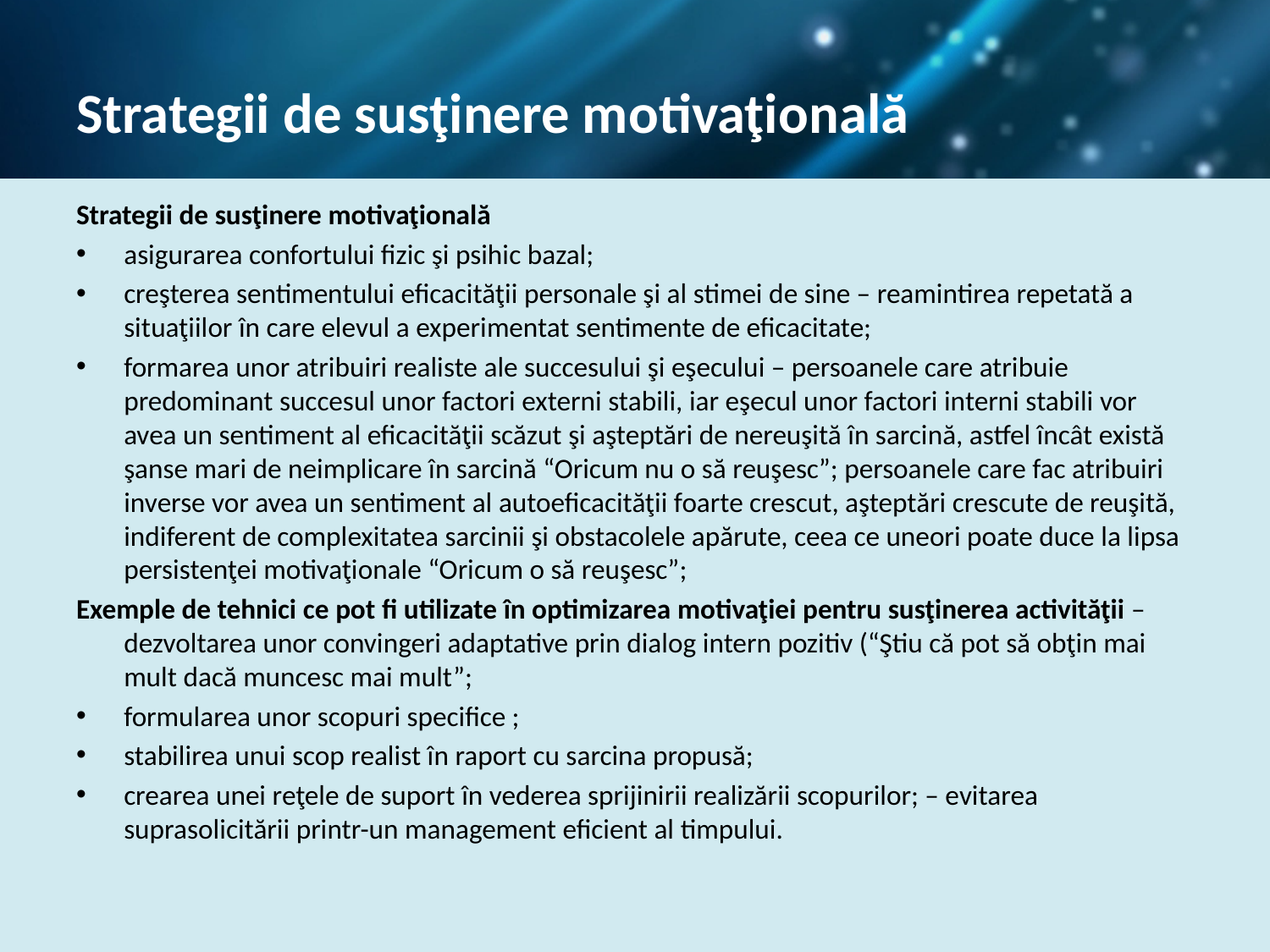

# Strategii de susţinere motivaţională
Strategii de susţinere motivaţională
asigurarea confortului fizic şi psihic bazal;
creşterea sentimentului eficacităţii personale şi al stimei de sine – reamintirea repetată a situaţiilor în care elevul a experimentat sentimente de eficacitate;
formarea unor atribuiri realiste ale succesului şi eşecului – persoanele care atribuie predominant succesul unor factori externi stabili, iar eşecul unor factori interni stabili vor avea un sentiment al eficacităţii scăzut şi aşteptări de nereuşită în sarcină, astfel încât există şanse mari de neimplicare în sarcină “Oricum nu o să reuşesc”; persoanele care fac atribuiri inverse vor avea un sentiment al autoeficacităţii foarte crescut, aşteptări crescute de reuşită, indiferent de complexitatea sarcinii şi obstacolele apărute, ceea ce uneori poate duce la lipsa persistenţei motivaţionale “Oricum o să reuşesc”;
Exemple de tehnici ce pot fi utilizate în optimizarea motivaţiei pentru susţinerea activităţii – dezvoltarea unor convingeri adaptative prin dialog intern pozitiv (“Ştiu că pot să obţin mai mult dacă muncesc mai mult”;
formularea unor scopuri specifice ;
stabilirea unui scop realist în raport cu sarcina propusă;
crearea unei reţele de suport în vederea sprijinirii realizării scopurilor; – evitarea suprasolicitării printr-un management eficient al timpului.